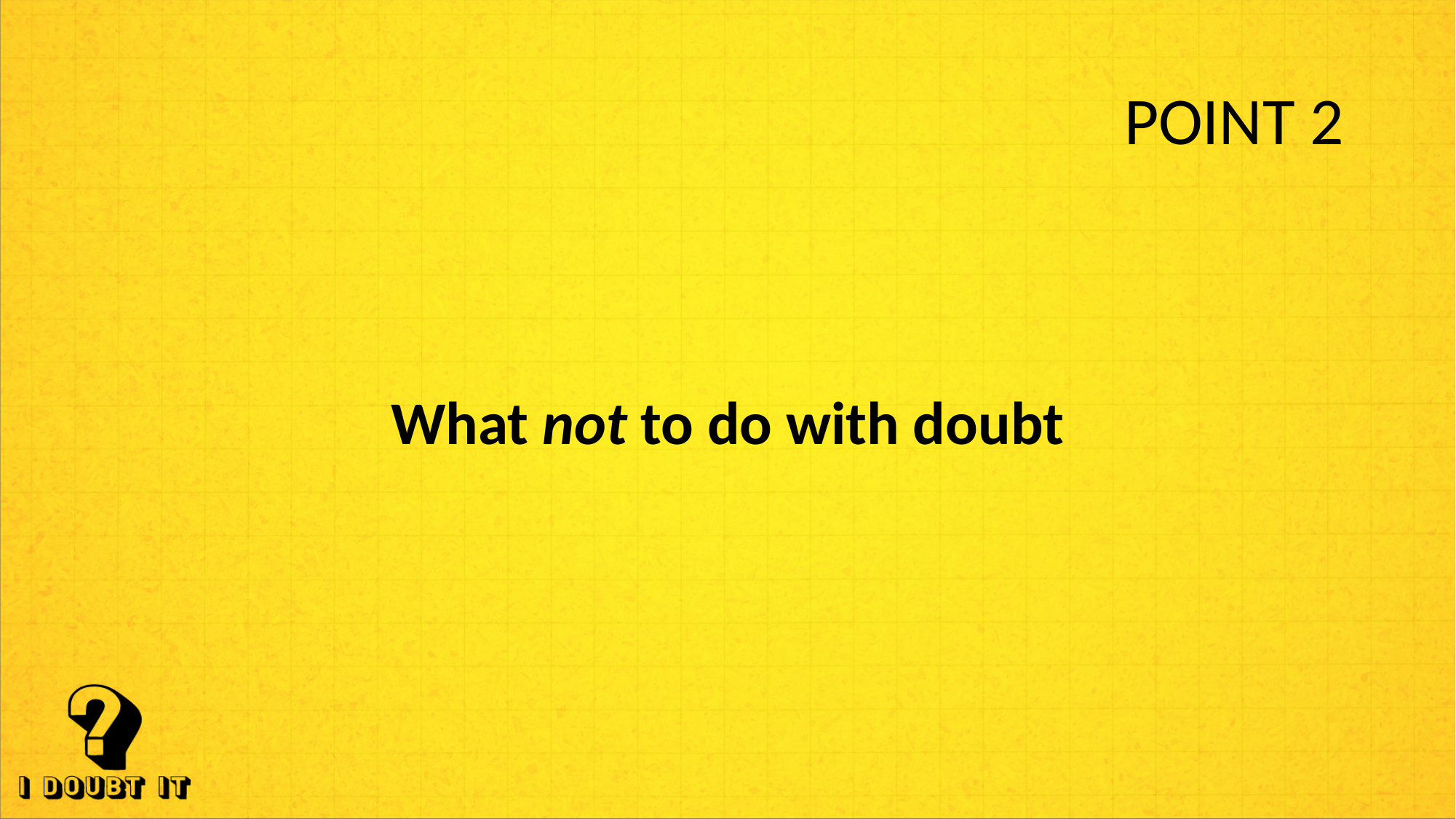

# POINT 2

What not to do with doubt